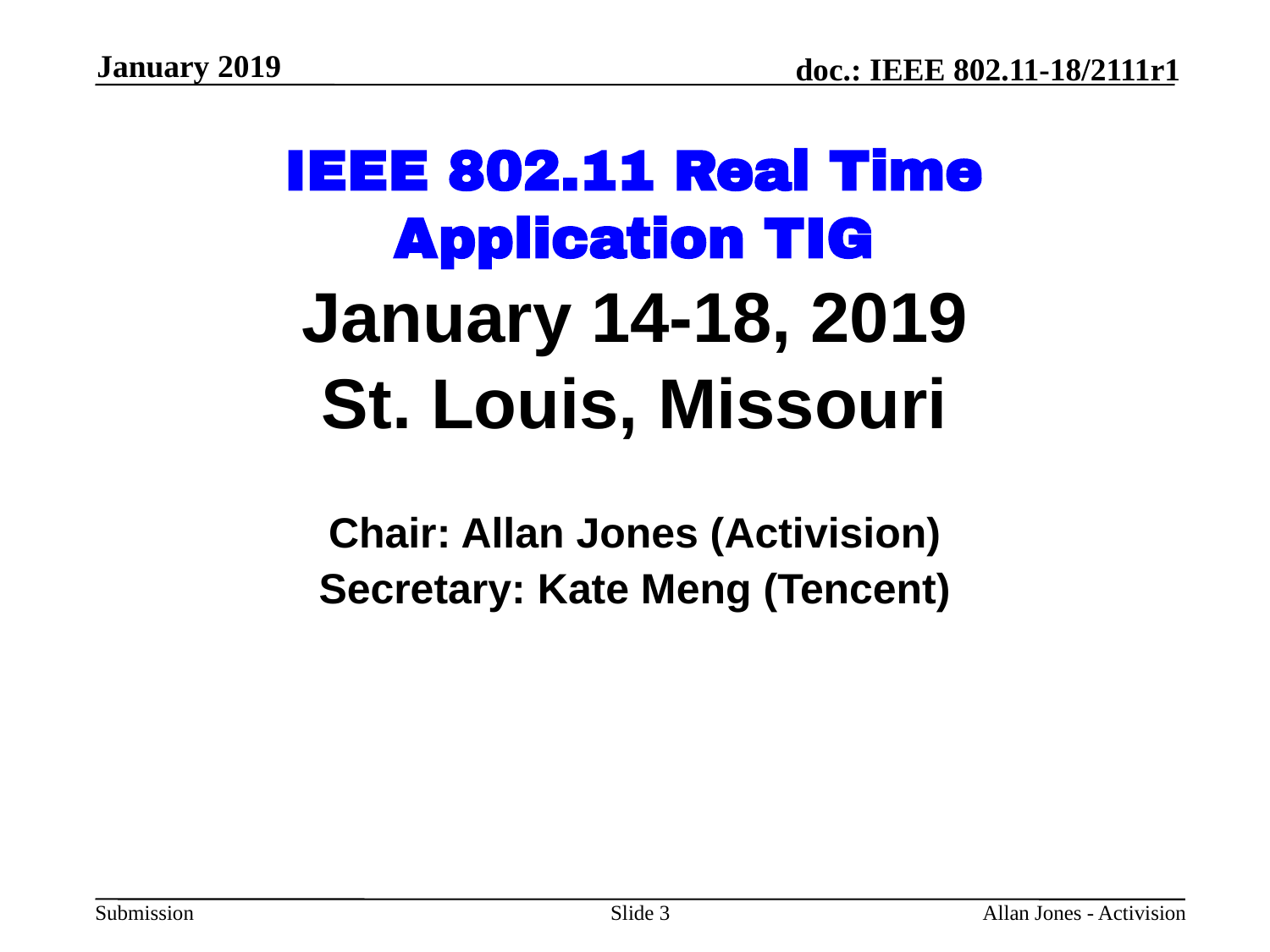

January 2019
# IEEE 802.11 Real Time Application TIG
January 14-18, 2019
St. Louis, Missouri

Chair: Allan Jones (Activision)
Secretary: Kate Meng (Tencent)

Slide 3
Allan Jones - Activision